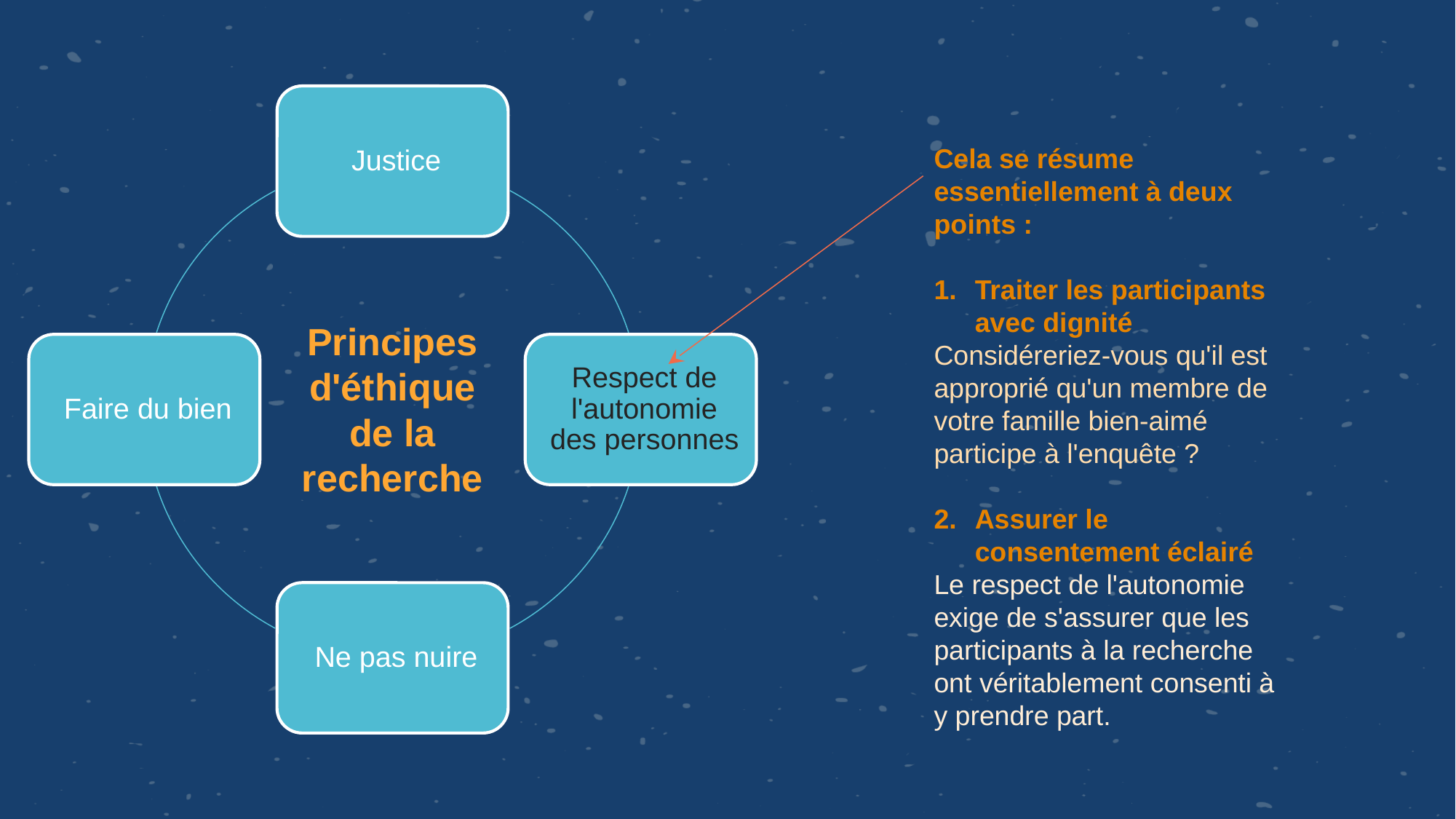

Justice
Respect de l'autonomie des personnes
Ne pas nuire
Faire du bien
Cela se résume essentiellement à deux points :

Traiter les participants avec dignité
Considéreriez-vous qu'il est approprié qu'un membre de votre famille bien-aimé participe à l'enquête ?

Assurer le consentement éclairé
Le respect de l'autonomie exige de s'assurer que les participants à la recherche ont véritablement consenti à y prendre part.
Principes d'éthique de la recherche